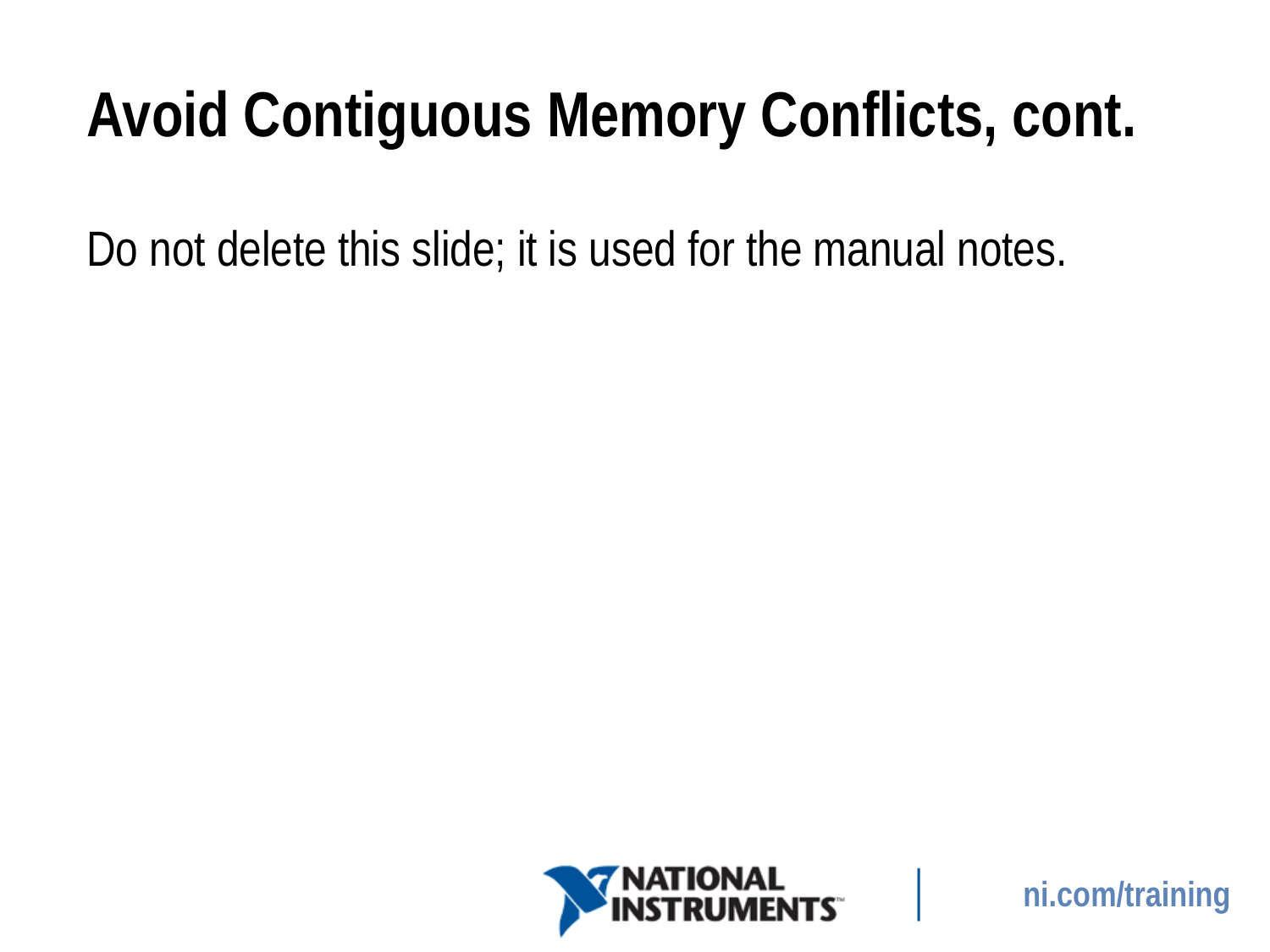

# Avoid Contiguous Memory Conflicts, cont.
Do not delete this slide; it is used for the manual notes.